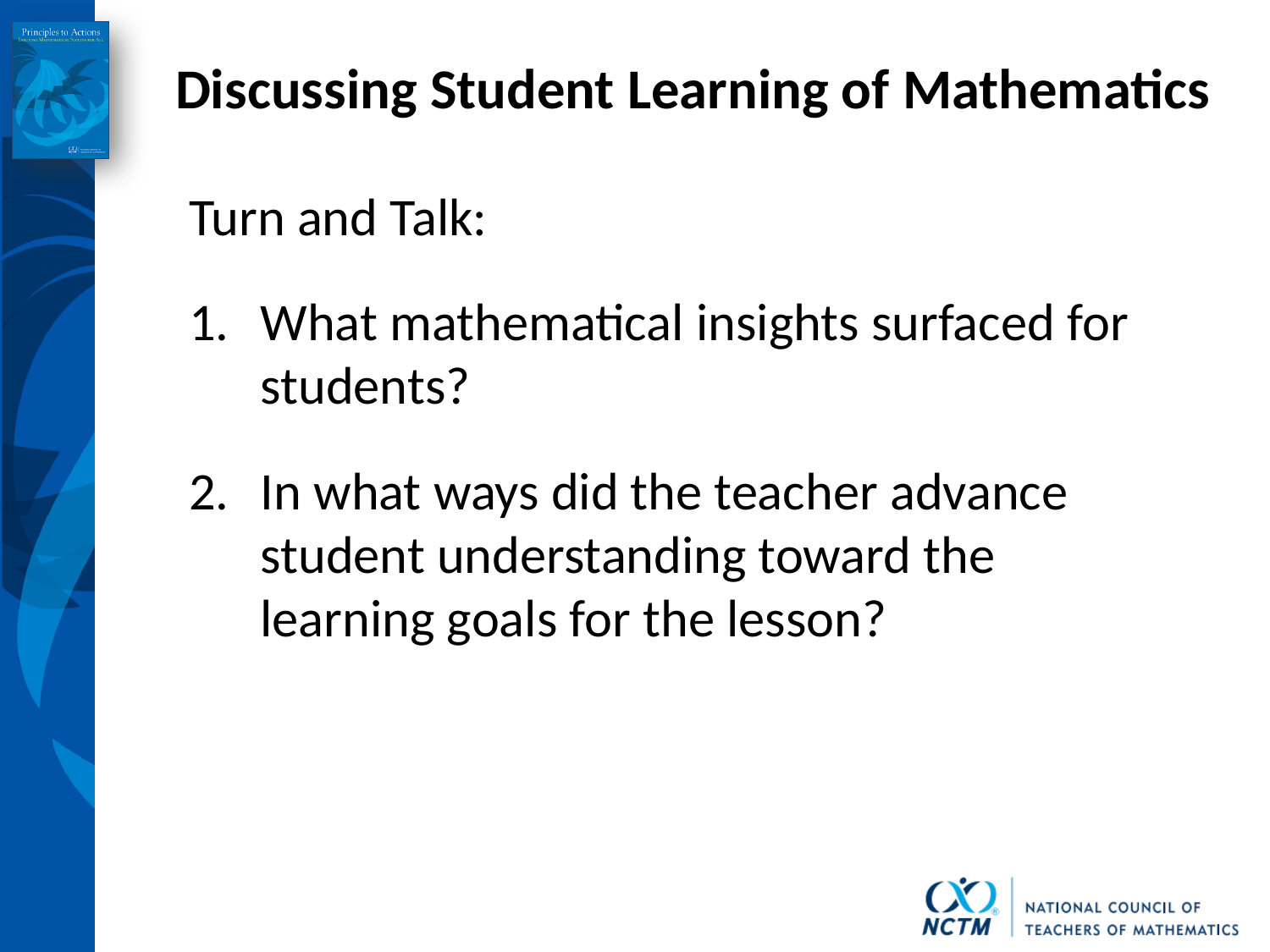

# Discussing Student Learning of Mathematics
Turn and Talk:
What mathematical insights surfaced for students?
In what ways did the teacher advance student understanding toward the learning goals for the lesson?